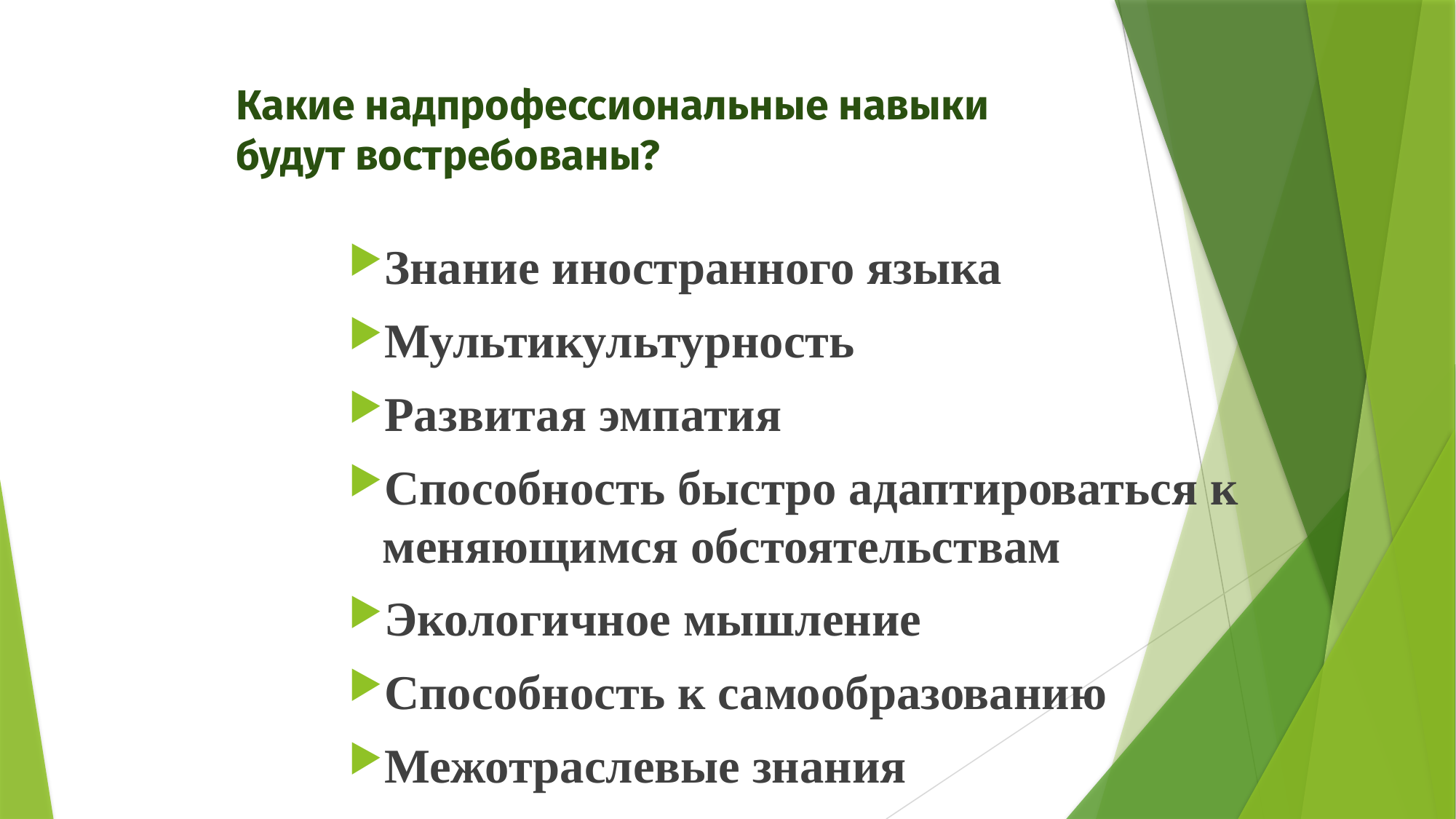

# Какие надпрофессиональные навыки будут востребованы?
Знание иностранного языка
Мультикультурность
Развитая эмпатия
Способность быстро адаптироваться к меняющимся обстоятельствам
Экологичное мышление
Способность к самообразованию
Межотраслевые знания